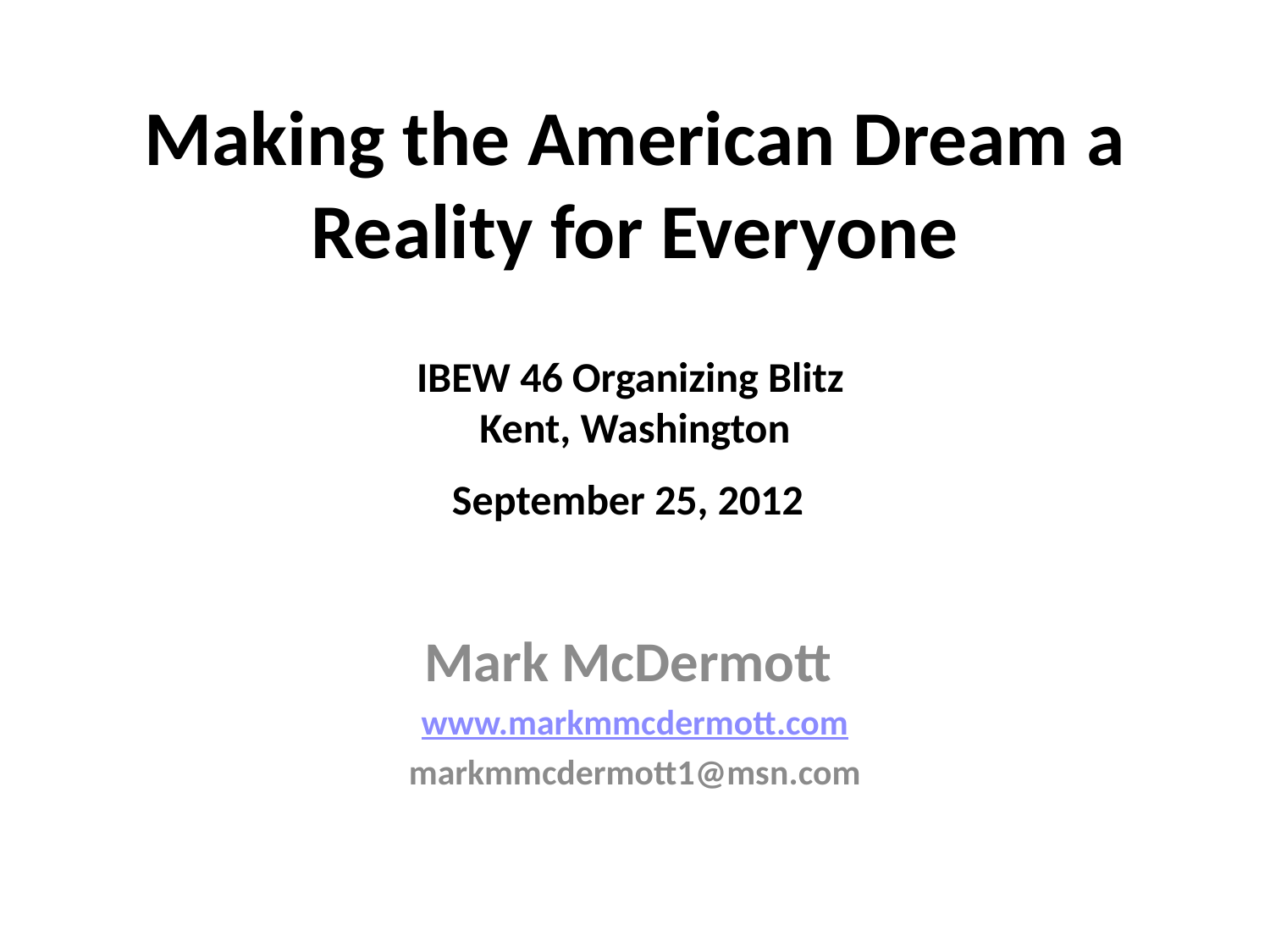

# Making the American Dream a Reality for Everyone IBEW 46 Organizing Blitz Kent, Washington September 25, 2012

Mark McDermott
www.markmmcdermott.com
markmmcdermott1@msn.com